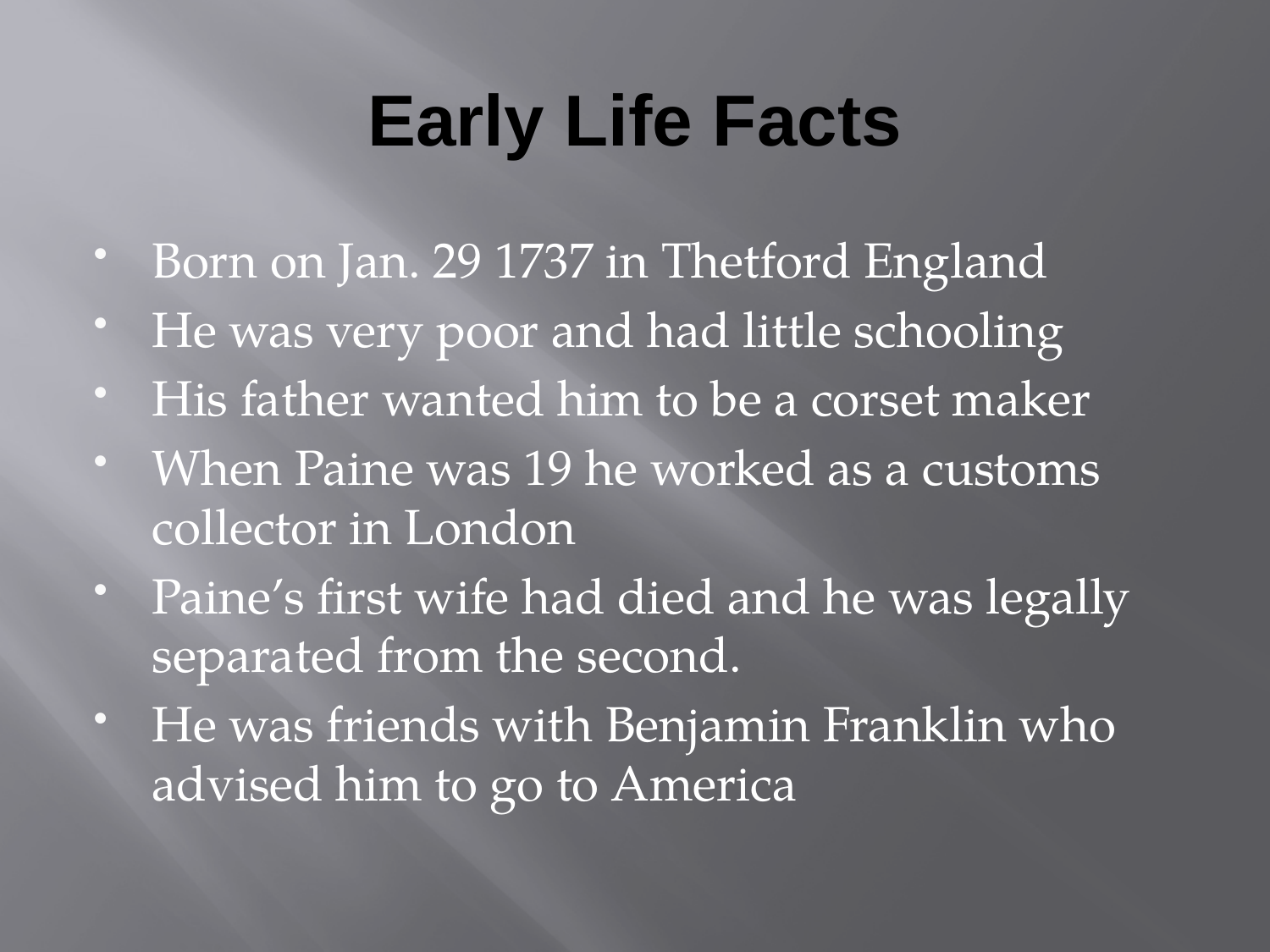

# Early Life Facts
Born on Jan. 29 1737 in Thetford England
He was very poor and had little schooling
His father wanted him to be a corset maker
When Paine was 19 he worked as a customs collector in London
Paine’s first wife had died and he was legally separated from the second.
He was friends with Benjamin Franklin who advised him to go to America